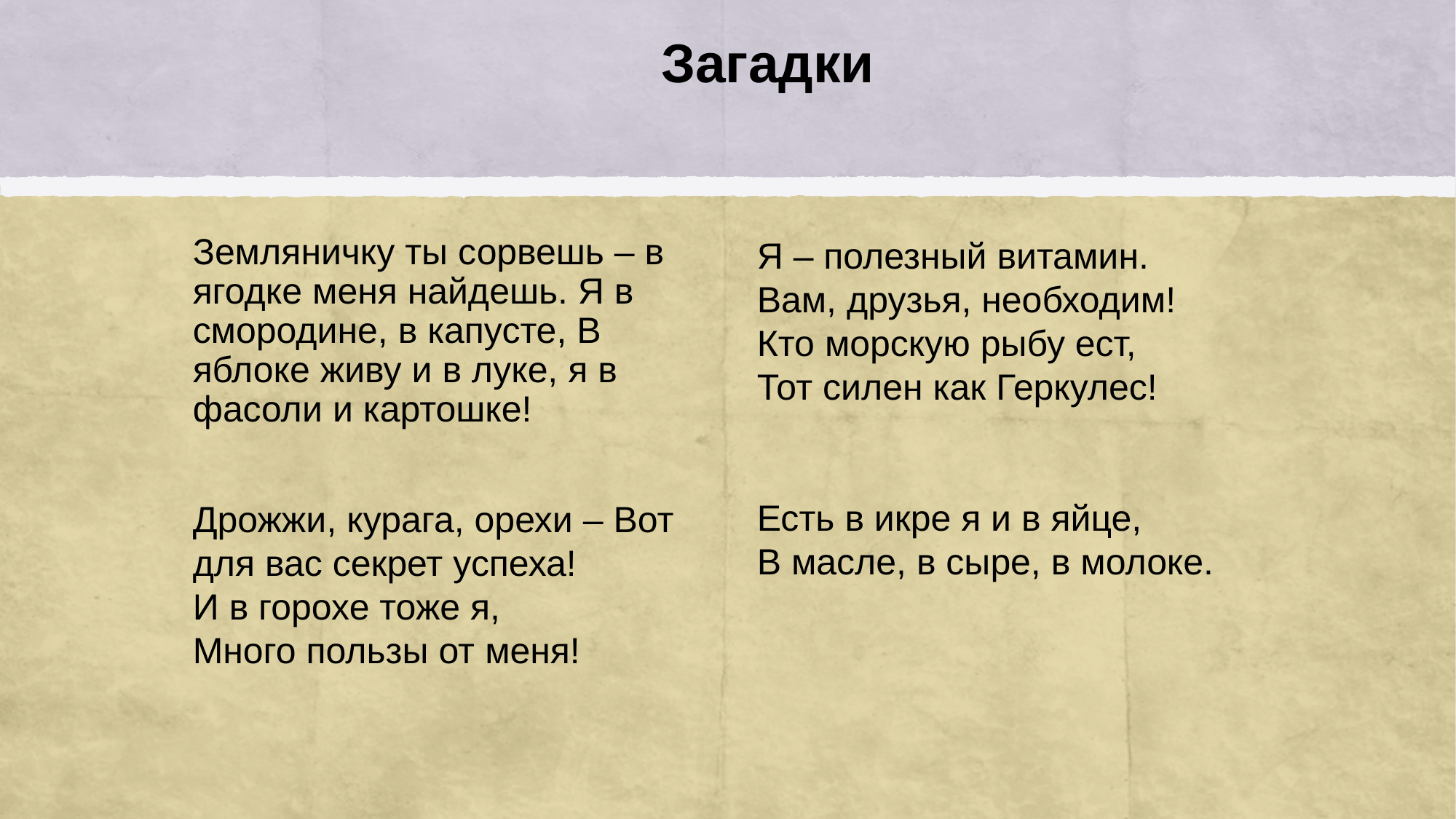

# Загадки
Земляничку ты сорвешь – в ягодке меня найдешь. Я в смородине, в капусте, В яблоке живу и в луке, я в фасоли и картошке!

Дрожжи, курага, орехи – Вот для вас секрет успеха!
И в горохе тоже я,
Много пользы от меня!

Я – полезный витамин.
Вам, друзья, необходим!
Кто морскую рыбу ест,
Тот силен как Геркулес!

Есть в икре я и в яйце,
В масле, в сыре, в молоке.